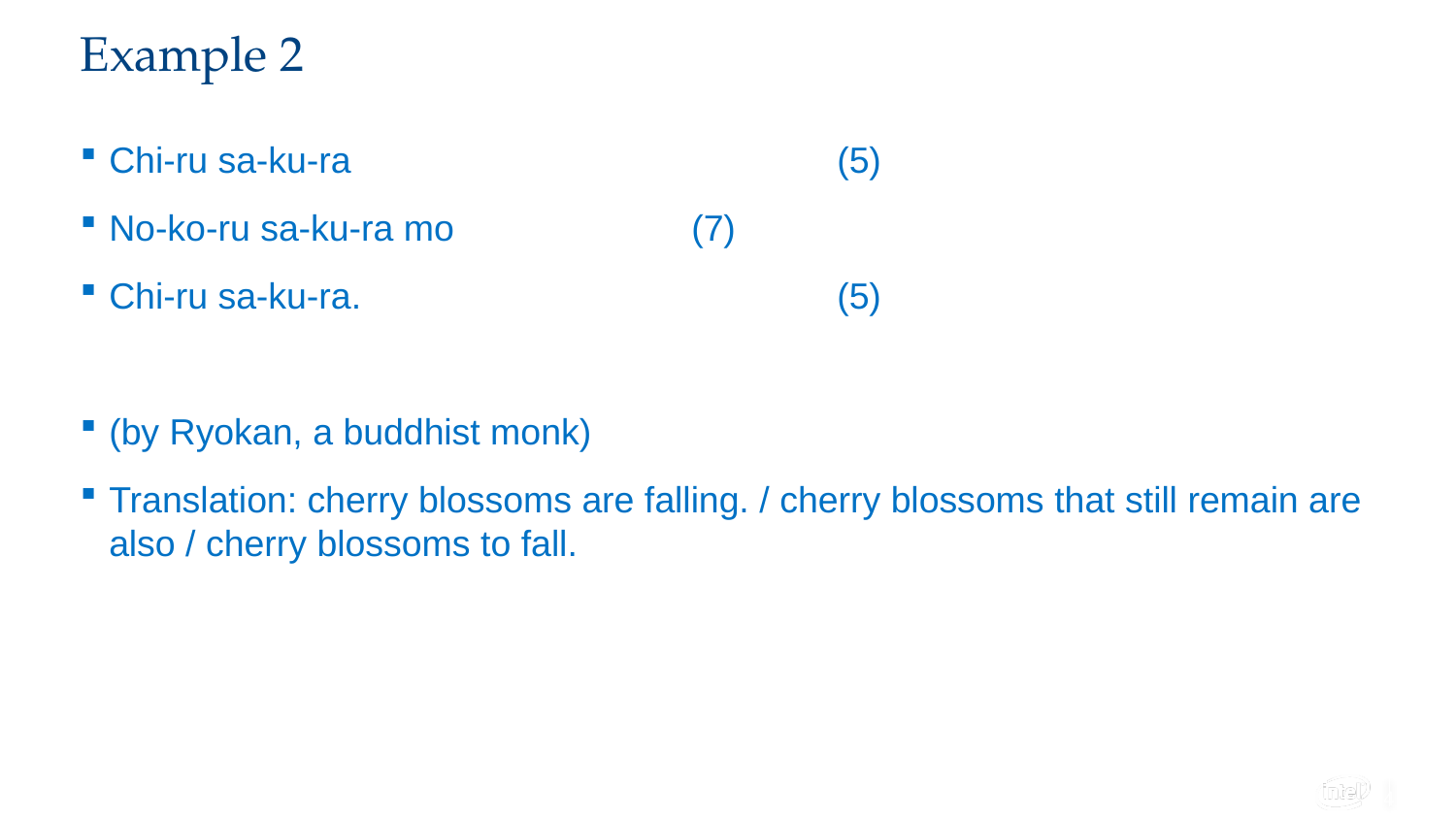

# Example 2
Chi-ru sa-ku-ra 				(5)
No-ko-ru sa-ku-ra mo		(7)
Chi-ru sa-ku-ra.				(5)

(by Ryokan, a buddhist monk)
Translation: cherry blossoms are falling. / cherry blossoms that still remain are also / cherry blossoms to fall.

4